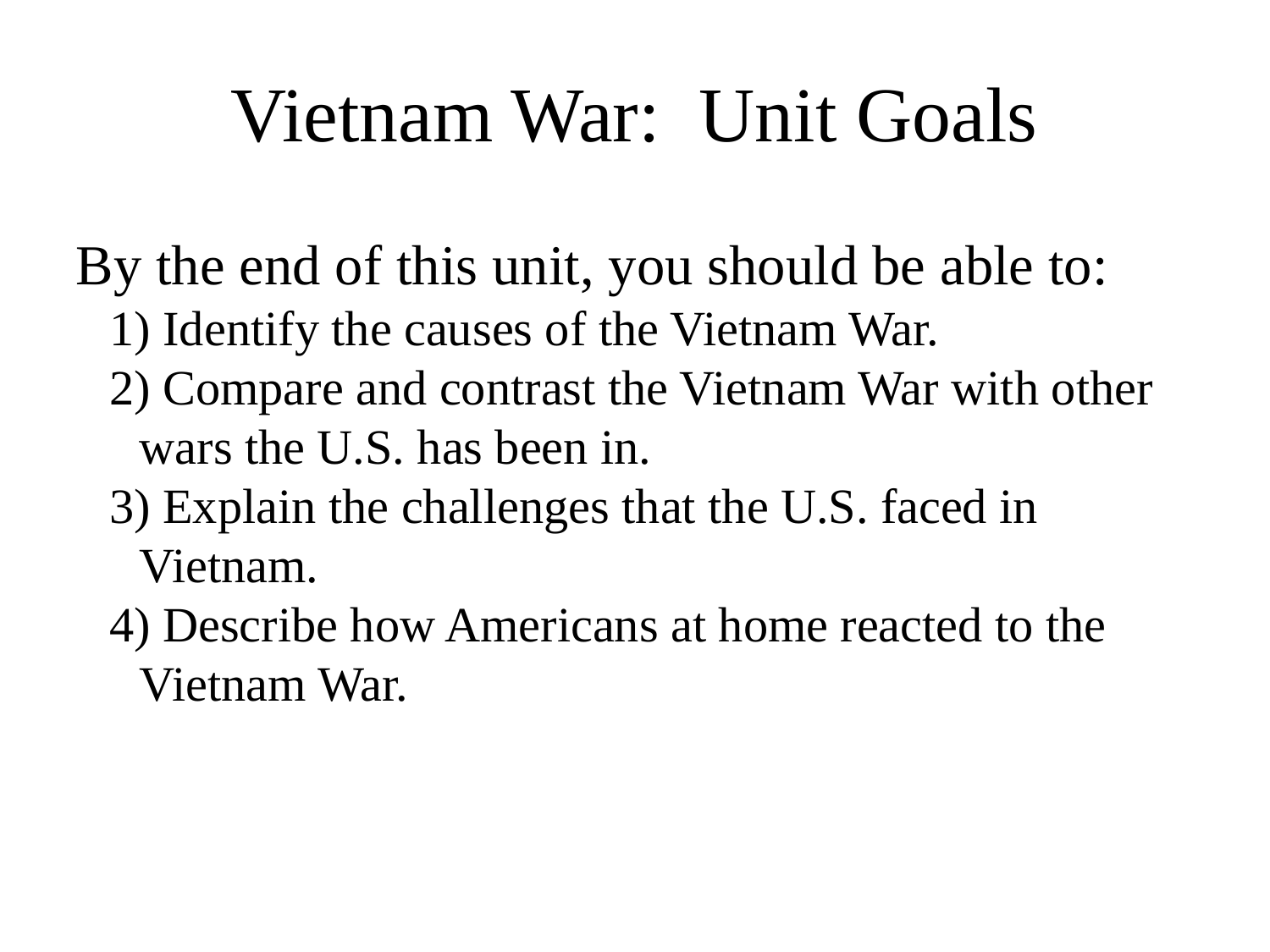

Vietnam War:  Unit Goals
By the end of this unit, you should be able to:
 Identify the causes of the Vietnam War.
 Compare and contrast the Vietnam War with other wars the U.S. has been in.
 Explain the challenges that the U.S. faced in Vietnam.
 Describe how Americans at home reacted to the Vietnam War.